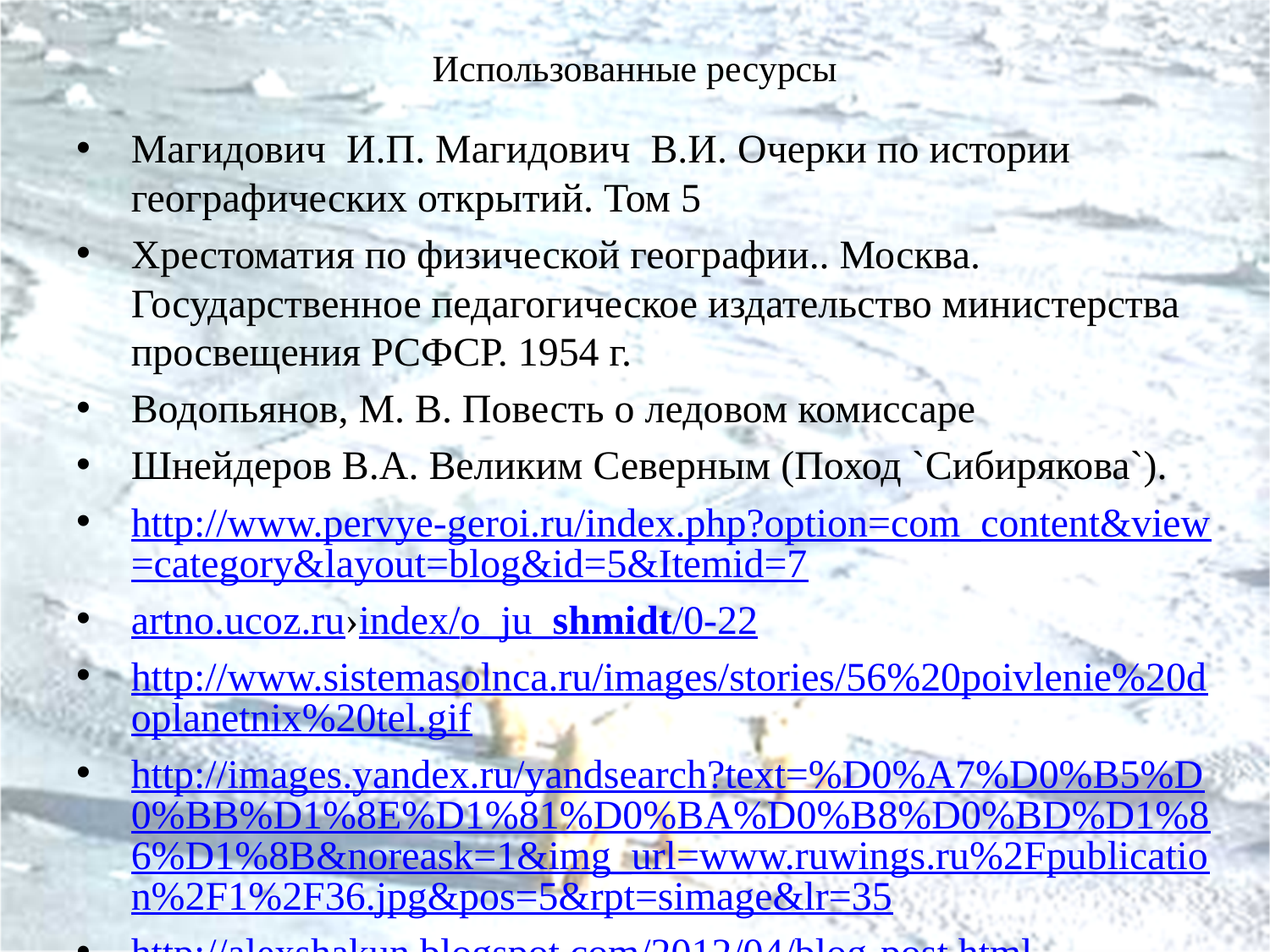

# Использованные ресурсы
Магидович  И.П. Магидович  В.И. Очерки по истории географических открытий. Том 5
Хрестоматия по физической географии.. Москва. Государственное педагогическое издательство министерства просвещения РСФСР. 1954 г.
Водопьянов, М. В. Повесть о ледовом комиссаре
Шнейдеров В.А. Великим Северным (Поход `Сибирякова`).
http://www.pervye-geroi.ru/index.php?option=com_content&view=category&layout=blog&id=5&Itemid=7
artno.ucoz.ru›index/o_ju_shmidt/0-22
http://www.sistemasolnca.ru/images/stories/56%20poivlenie%20doplanetnix%20tel.gif
http://images.yandex.ru/yandsearch?text=%D0%A7%D0%B5%D0%BB%D1%8E%D1%81%D0%BA%D0%B8%D0%BD%D1%86%D1%8B&noreask=1&img_url=www.ruwings.ru%2Fpublication%2F1%2F36.jpg&pos=5&rpt=simage&lr=35
http://alexshakun.blogspot.com/2012/04/blog-post.html
http://www.novayagazeta.ru/society/23488.html
http://www.alpklubspb.ru/persona/chmidt.htm